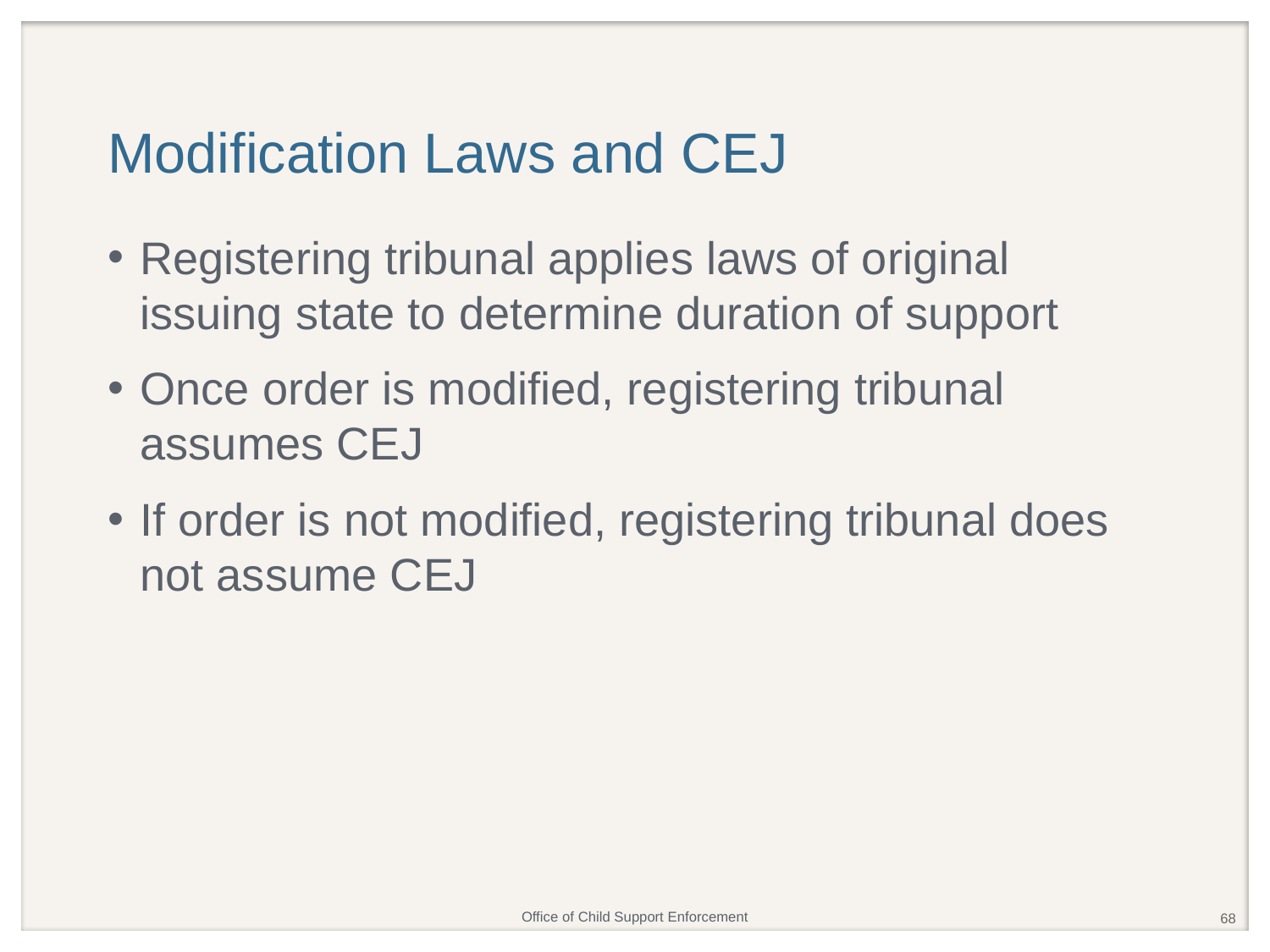

# Modification Laws and CEJ
Registering tribunal applies laws of original issuing state to determine duration of support
Once order is modified, registering tribunal assumes CEJ
If order is not modified, registering tribunal does not assume CEJ

68